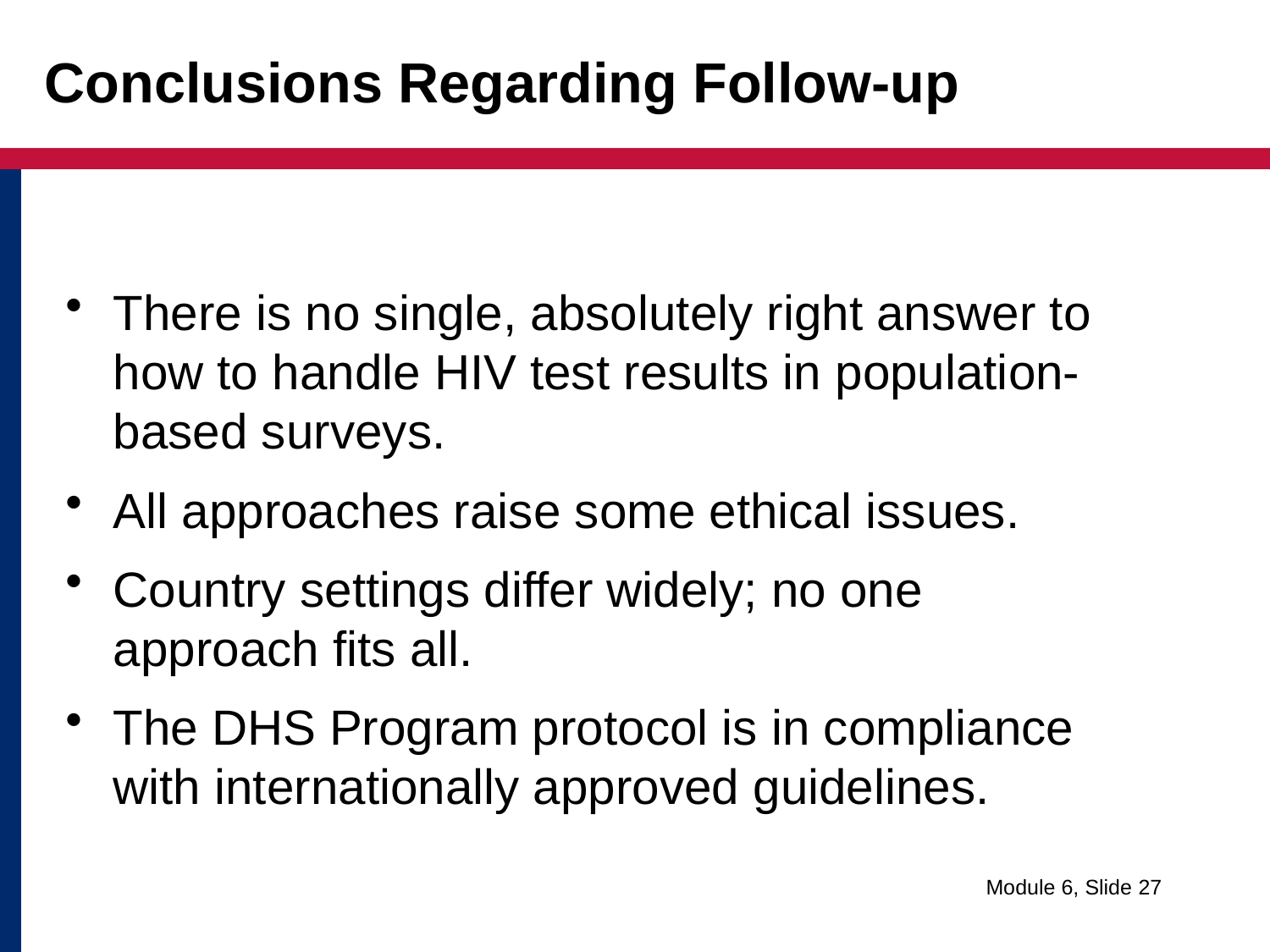

# Conclusions Regarding Follow-up
There is no single, absolutely right answer to how to handle HIV test results in population-based surveys.
All approaches raise some ethical issues.
Country settings differ widely; no one approach fits all.
The DHS Program protocol is in compliance with internationally approved guidelines.

Module 6, Slide 27